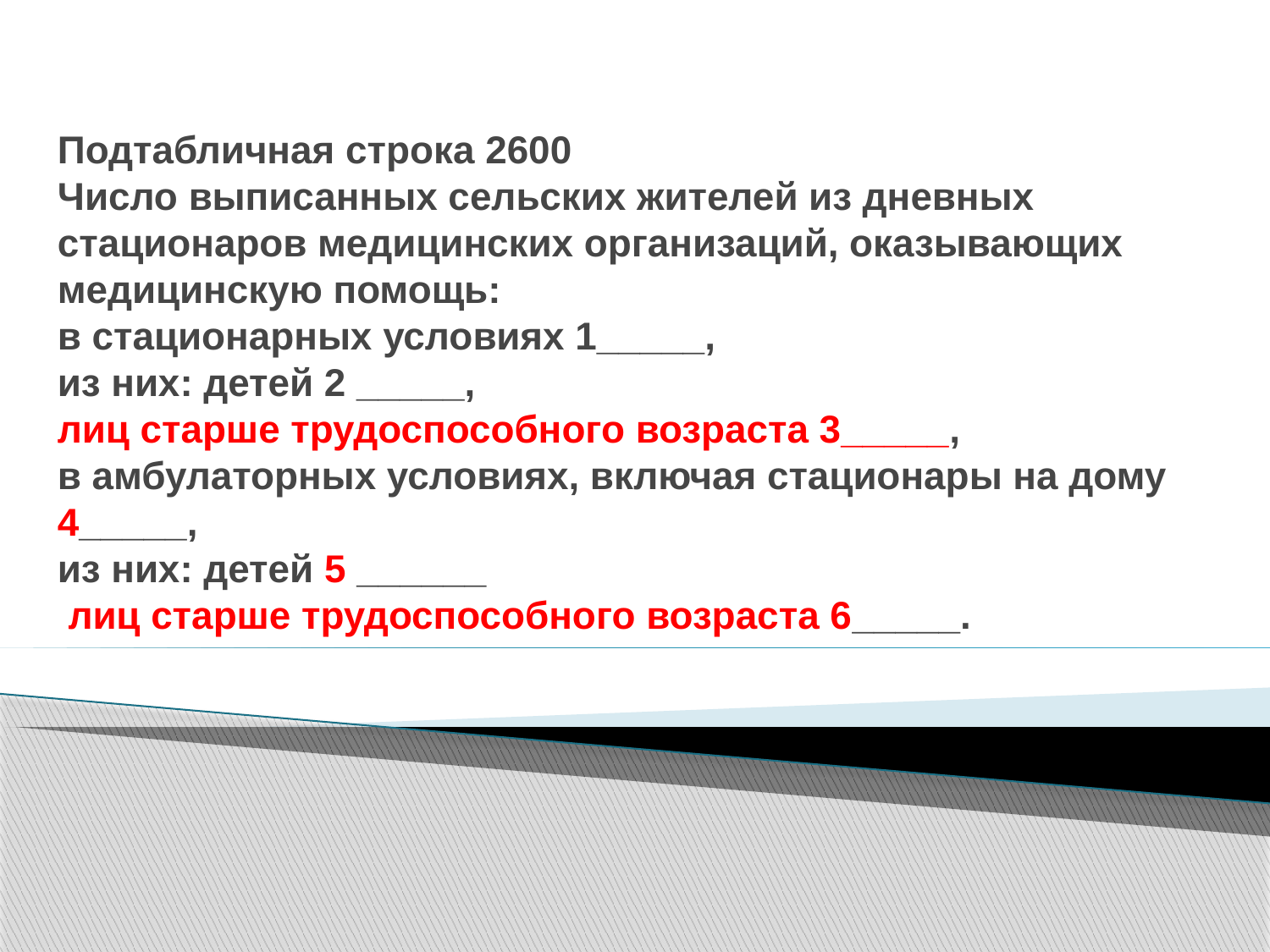

# Подтабличная строка 2600 Число выписанных сельских жителей из дневных стационаров медицинских организаций, оказывающих медицинскую помощь: в стационарных условиях 1_____, из них: детей 2 _____, лиц старше трудоспособного возраста 3_____, в амбулаторных условиях, включая стационары на дому 4_____, из них: детей 5 ______ лиц старше трудоспособного возраста 6_____.